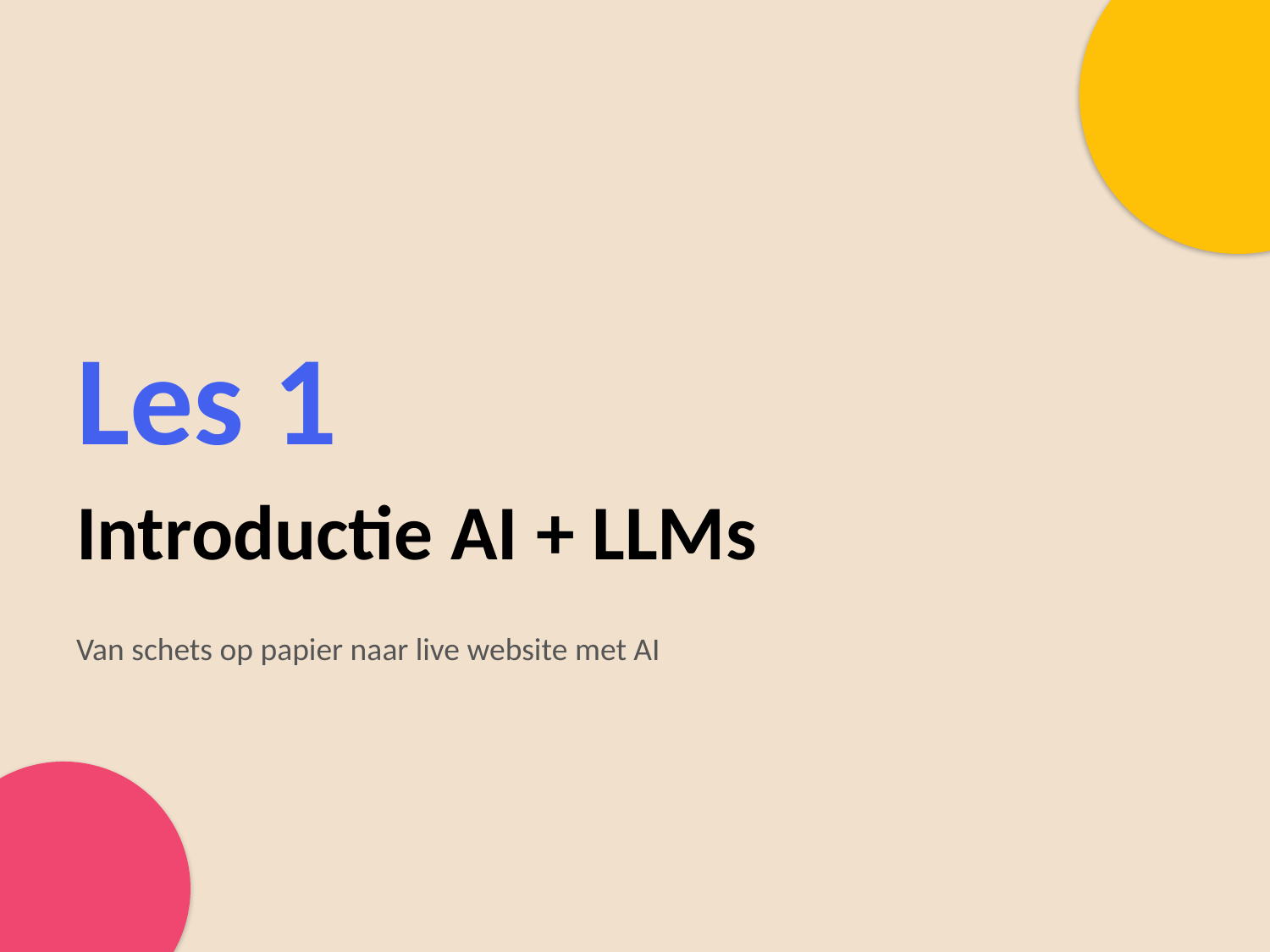

Les 1
Introductie AI + LLMs
Van schets op papier naar live website met AI